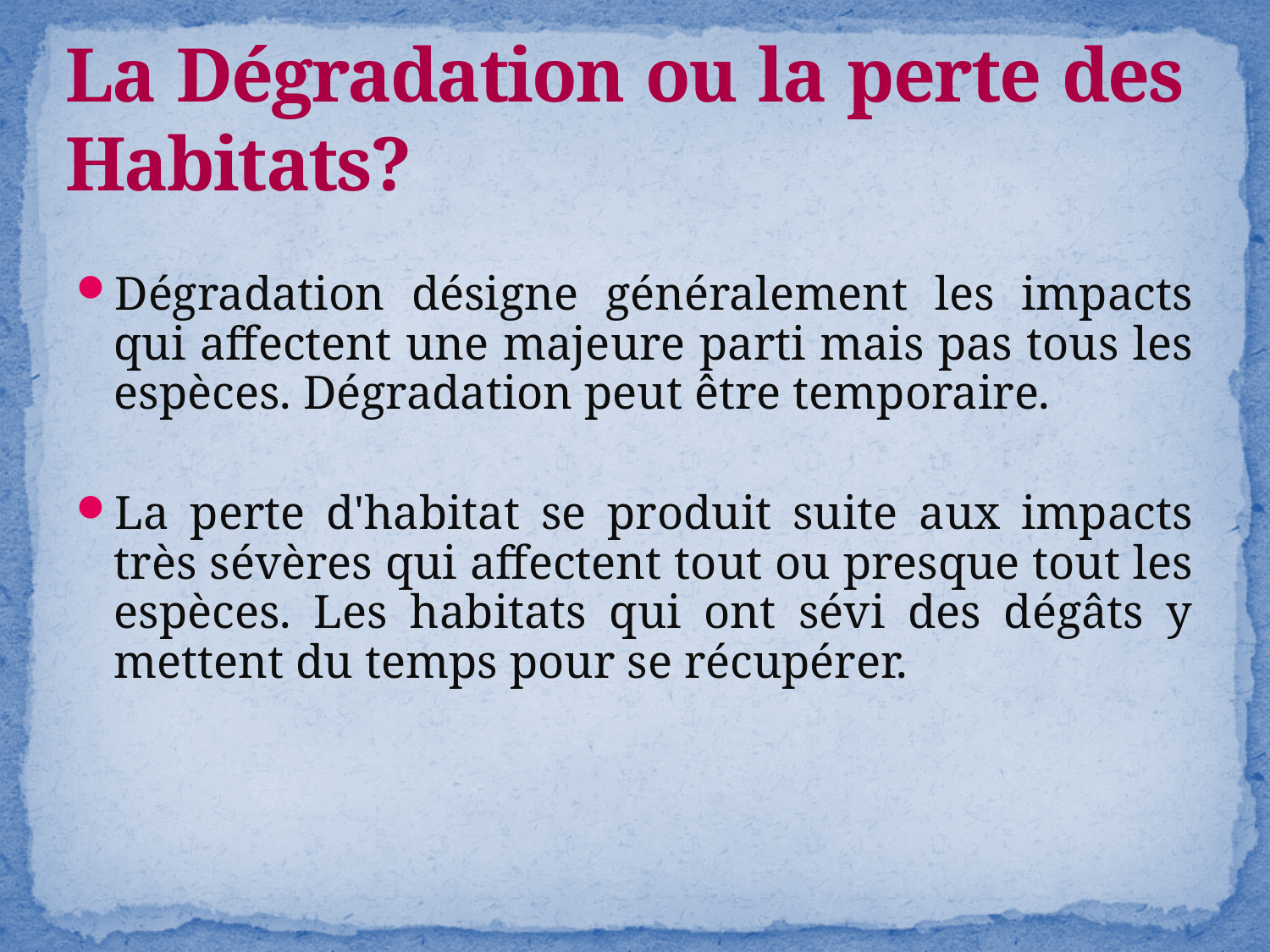

# La Dégradation ou la perte des Habitats?
Dégradation désigne généralement les impacts qui affectent une majeure parti mais pas tous les espèces. Dégradation peut être temporaire.

La perte d'habitat se produit suite aux impacts très sévères qui affectent tout ou presque tout les espèces. Les habitats qui ont sévi des dégâts y mettent du temps pour se récupérer.